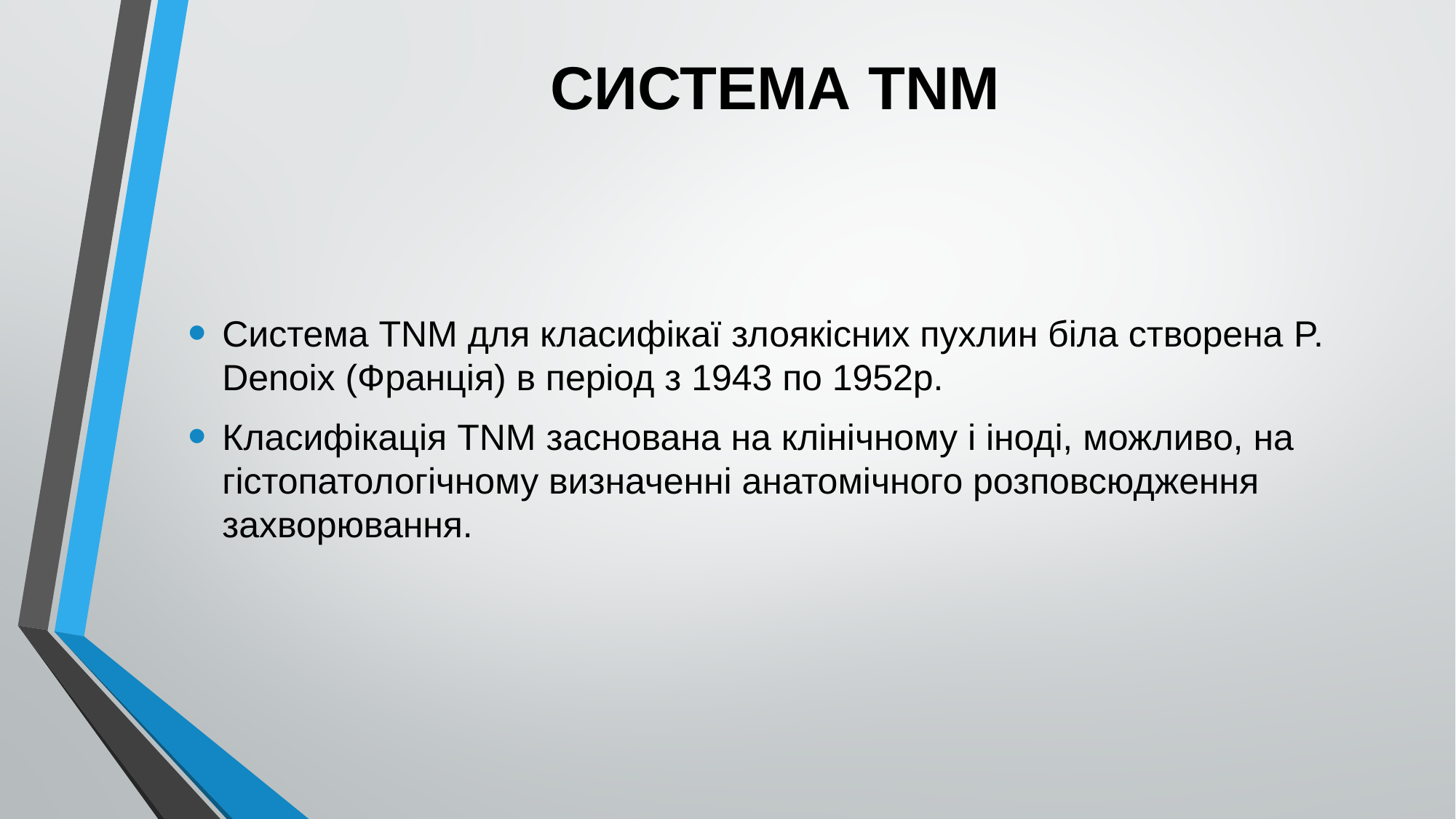

# СИСТЕМА TNM
Система TNM для класифікаї злоякісних пухлин біла створена P. Denoix (Франція) в період з 1943 по 1952р.
Класифікація TNM заснована на клінічному і іноді, можливо, на гістопатологічному визначенні анатомічного розповсюдження захворювання.